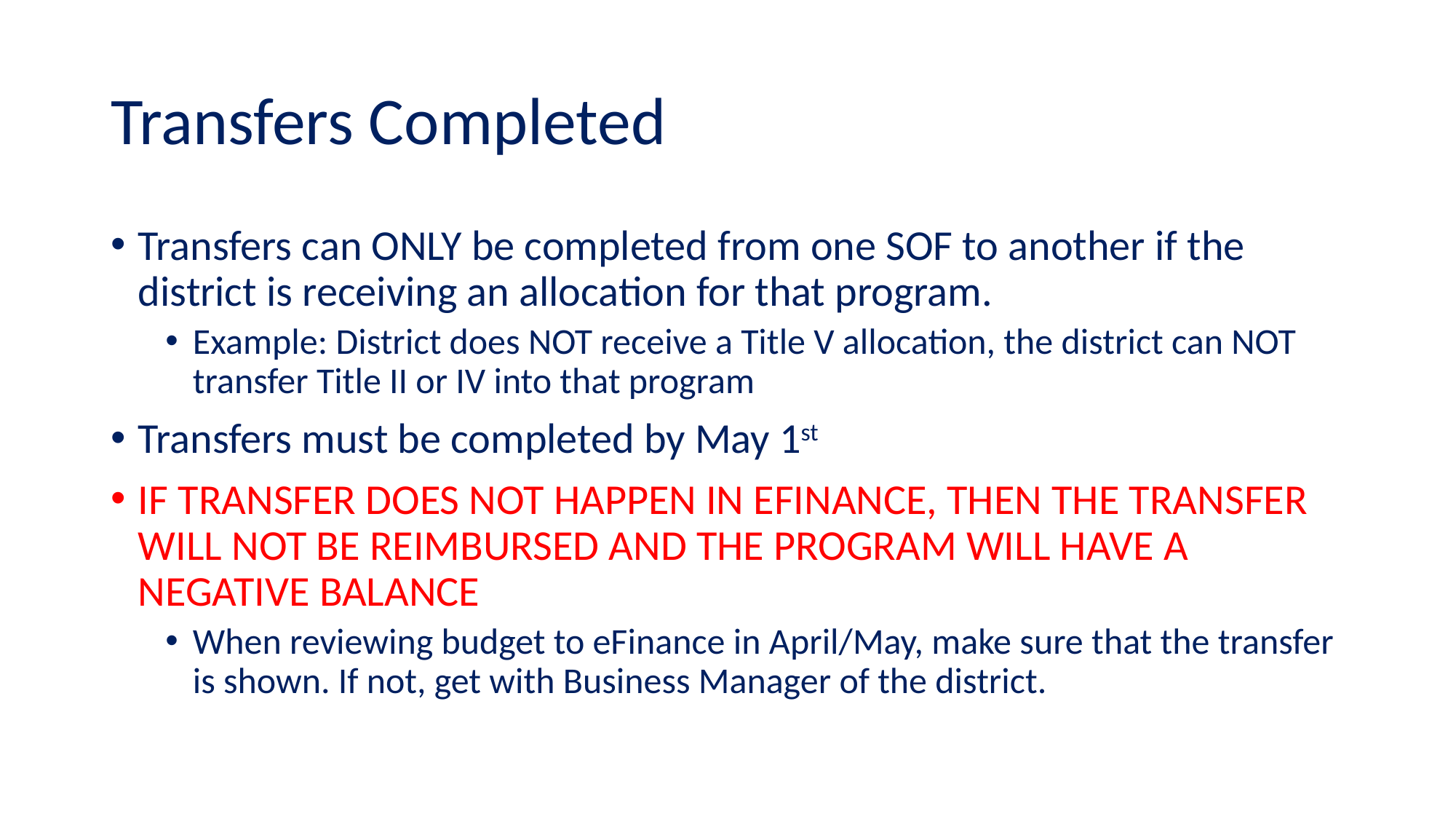

# Transfers Completed
Transfers can ONLY be completed from one SOF to another if the district is receiving an allocation for that program.
Example: District does NOT receive a Title V allocation, the district can NOT transfer Title II or IV into that program
Transfers must be completed by May 1st
IF TRANSFER DOES NOT HAPPEN IN EFINANCE, THEN THE TRANSFER WILL NOT BE REIMBURSED AND THE PROGRAM WILL HAVE A NEGATIVE BALANCE
When reviewing budget to eFinance in April/May, make sure that the transfer is shown. If not, get with Business Manager of the district.